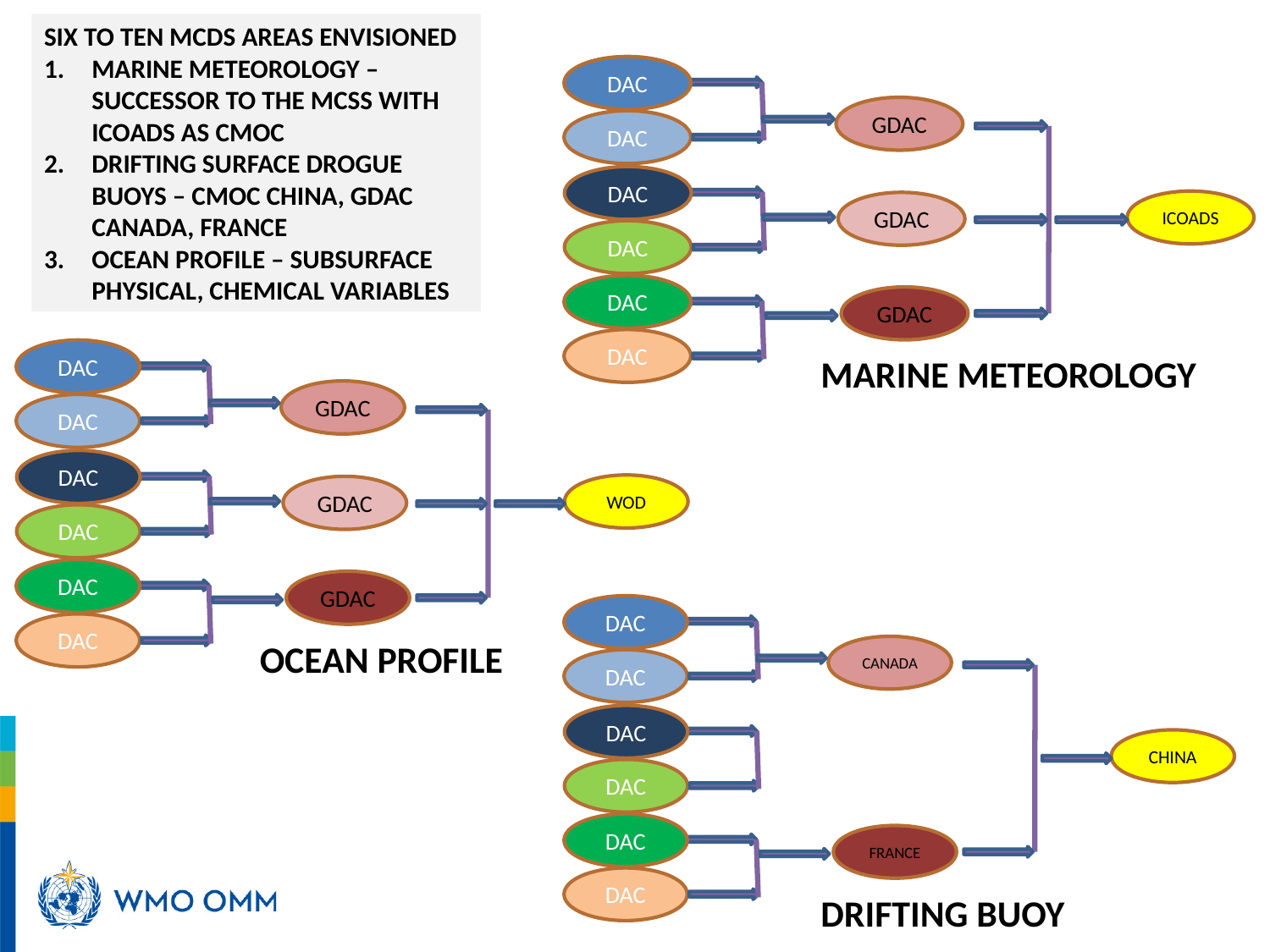

SIX TO TEN MCDS AREAS ENVISIONED
MARINE METEOROLOGY – SUCCESSOR TO THE MCSS WITH ICOADS AS CMOC
DRIFTING SURFACE DROGUE BUOYS – CMOC CHINA, GDAC CANADA, FRANCE
OCEAN PROFILE – SUBSURFACE PHYSICAL, CHEMICAL VARIABLES
DAC

DAC

GDAC

DAC

DAC

ICOADS
GDAC

DAC

DAC

GDAC

MARINE METEOROLOGY
DAC

DAC

GDAC

DAC

DAC

WOD
GDAC

DAC

DAC

GDAC

OCEAN PROFILE
DAC

DAC

CANADA

DAC

DAC

CHINA

DAC

DAC

FRANCE

DRIFTING BUOY